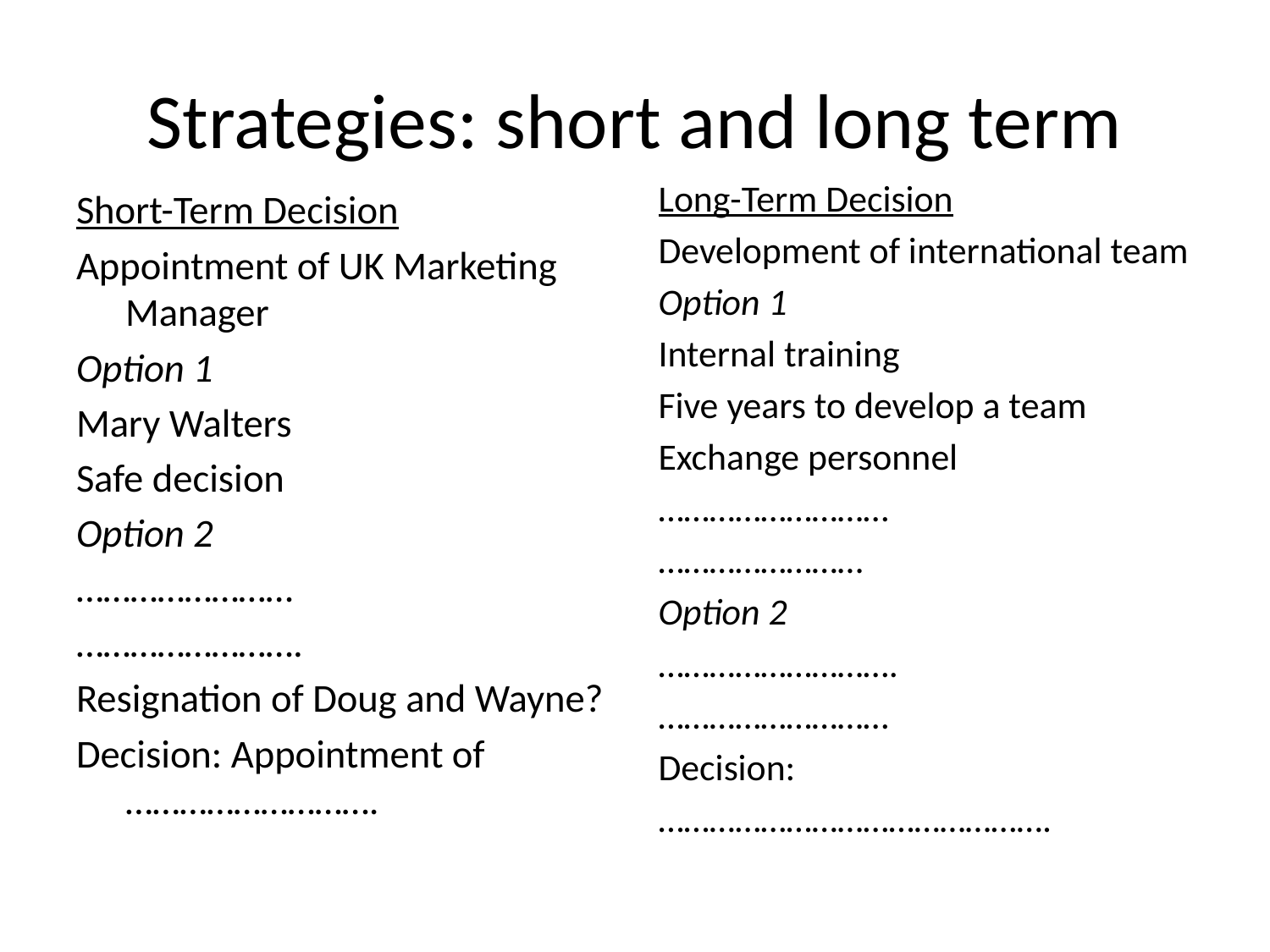

# Strategies: short and long term
Long-Term Decision
Development of international team
Option 1
Internal training
Five years to develop a team
Exchange personnel
………………………
……………………
Option 2
……………………….
………………………
Decision:
……………………………………….
Short-Term Decision
Appointment of UK Marketing Manager
Option 1
Mary Walters
Safe decision
Option 2
……………………
…………………….
Resignation of Doug and Wayne?
Decision: Appointment of ……………………….